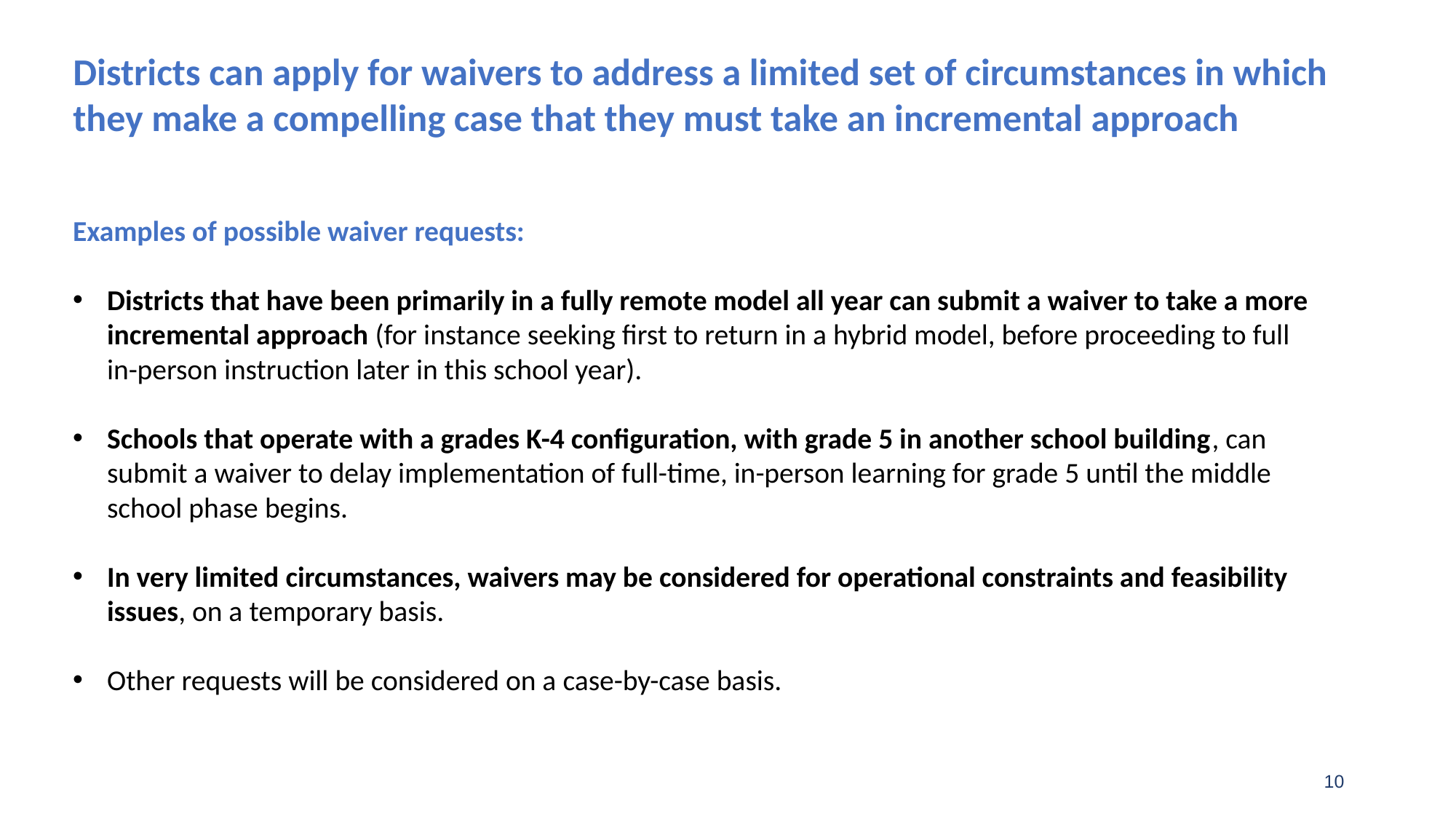

Districts can apply for waivers to address a limited set of circumstances in which they make a compelling case that they must take an incremental approach
Examples of possible waiver requests:

Districts that have been primarily in a fully remote model all year can submit a waiver to take a more incremental approach (for instance seeking first to return in a hybrid model, before proceeding to full in-person instruction later in this school year).

Schools that operate with a grades K-4 configuration, with grade 5 in another school building, can submit a waiver to delay implementation of full-time, in-person learning for grade 5 until the middle school phase begins.

In very limited circumstances, waivers may be considered for operational constraints and feasibility issues, on a temporary basis.

Other requests will be considered on a case-by-case basis.
10